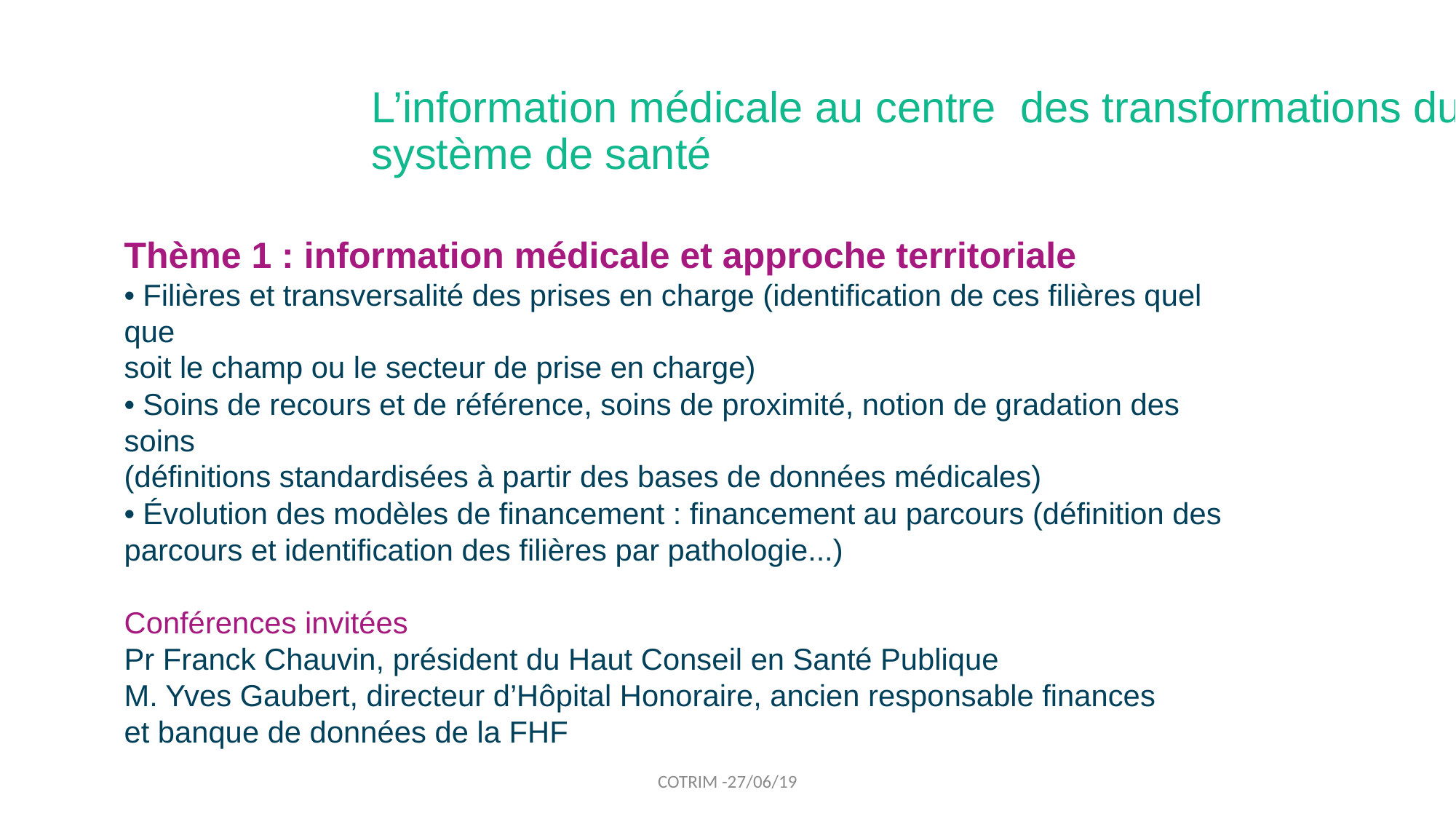

# L’information médicale au centre  des transformations du système de santé
Thème 1 : information médicale et approche territoriale
• Filières et transversalité des prises en charge (identification de ces filières quel que
soit le champ ou le secteur de prise en charge)
• Soins de recours et de référence, soins de proximité, notion de gradation des soins
(définitions standardisées à partir des bases de données médicales)
• Évolution des modèles de financement : financement au parcours (définition des
parcours et identification des filières par pathologie...)

Conférences invitées
Pr Franck Chauvin, président du Haut Conseil en Santé Publique
M. Yves Gaubert, directeur d’Hôpital Honoraire, ancien responsable finances
et banque de données de la FHF
COTRIM -27/06/19